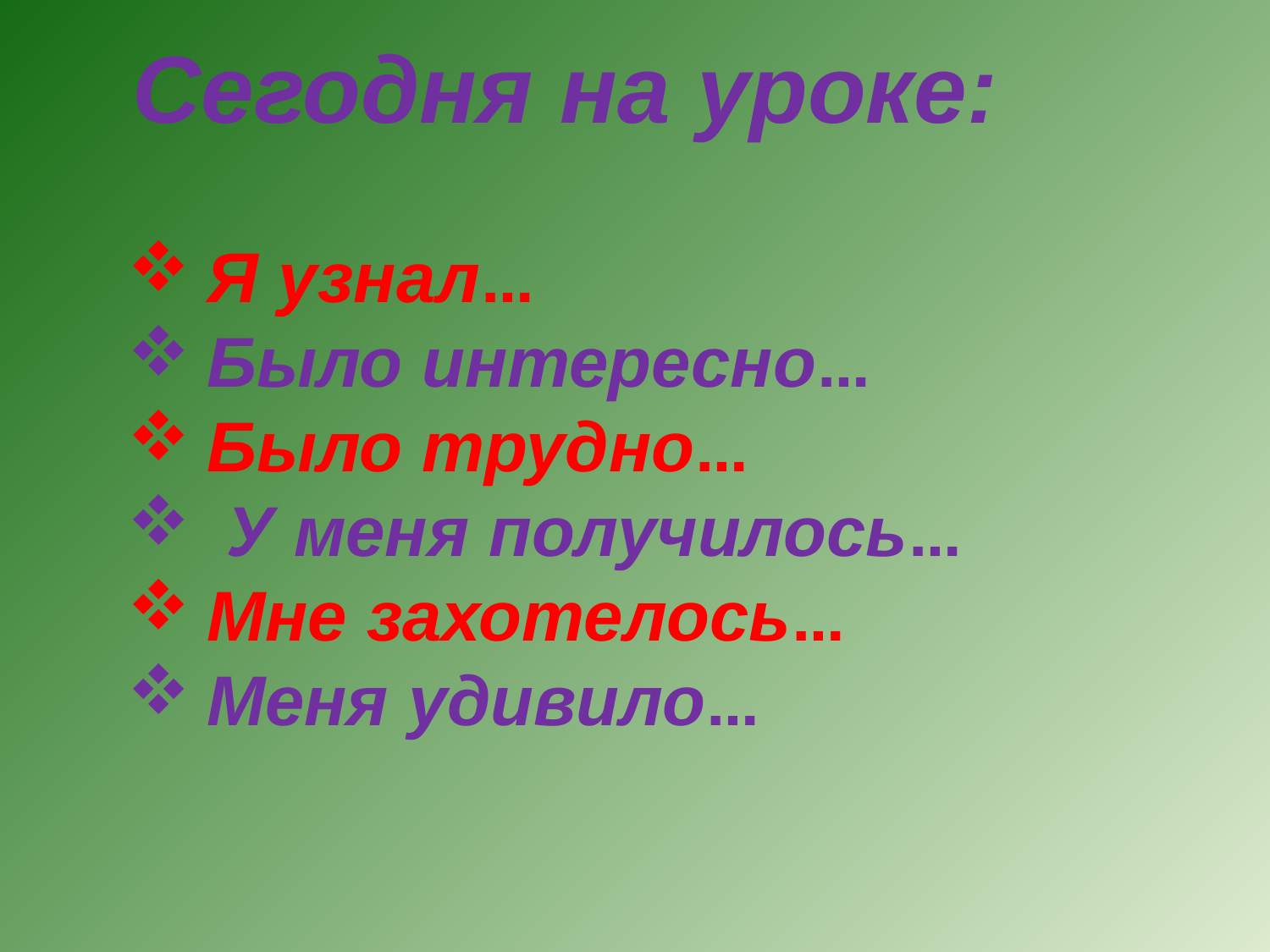

# Сегодня на уроке:
Я узнал…
Было интересно…
Было трудно…
 У меня получилось…
Мне захотелось…
Меня удивило…